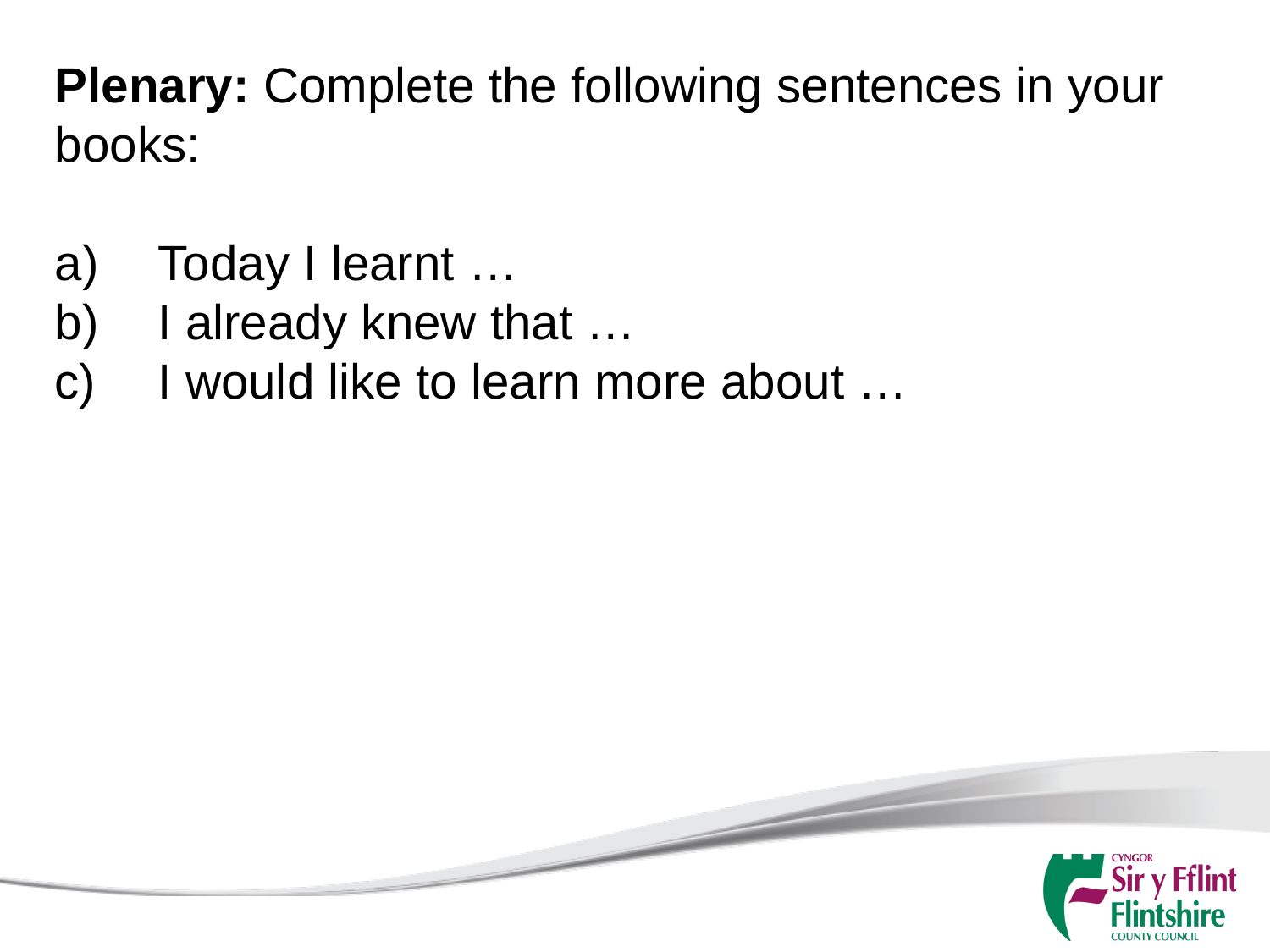

Plenary: Complete the following sentences in your books:

Today I learnt …
I already knew that …
I would like to learn more about …